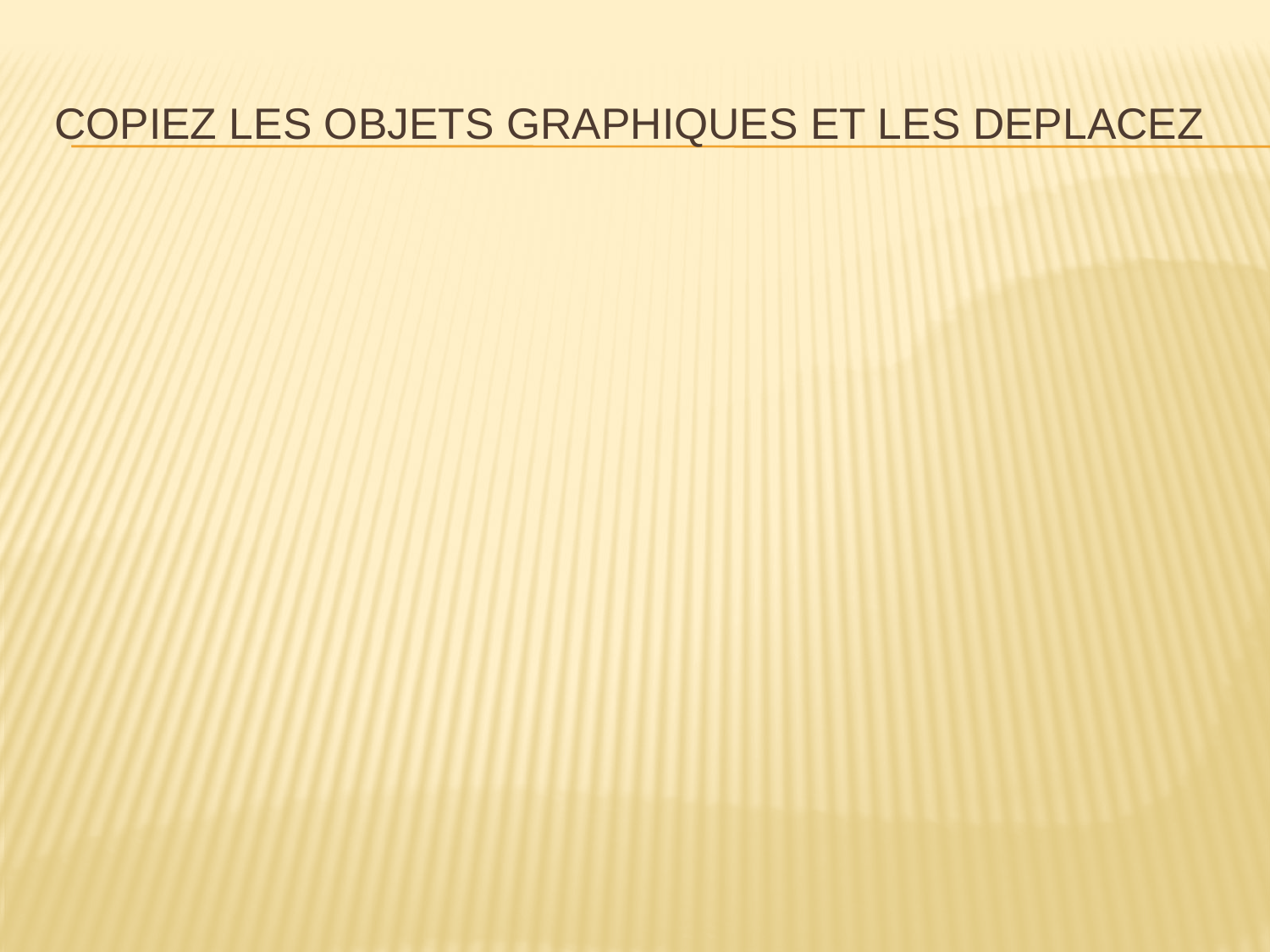

# Copiez les objets graphiques et les deplacez